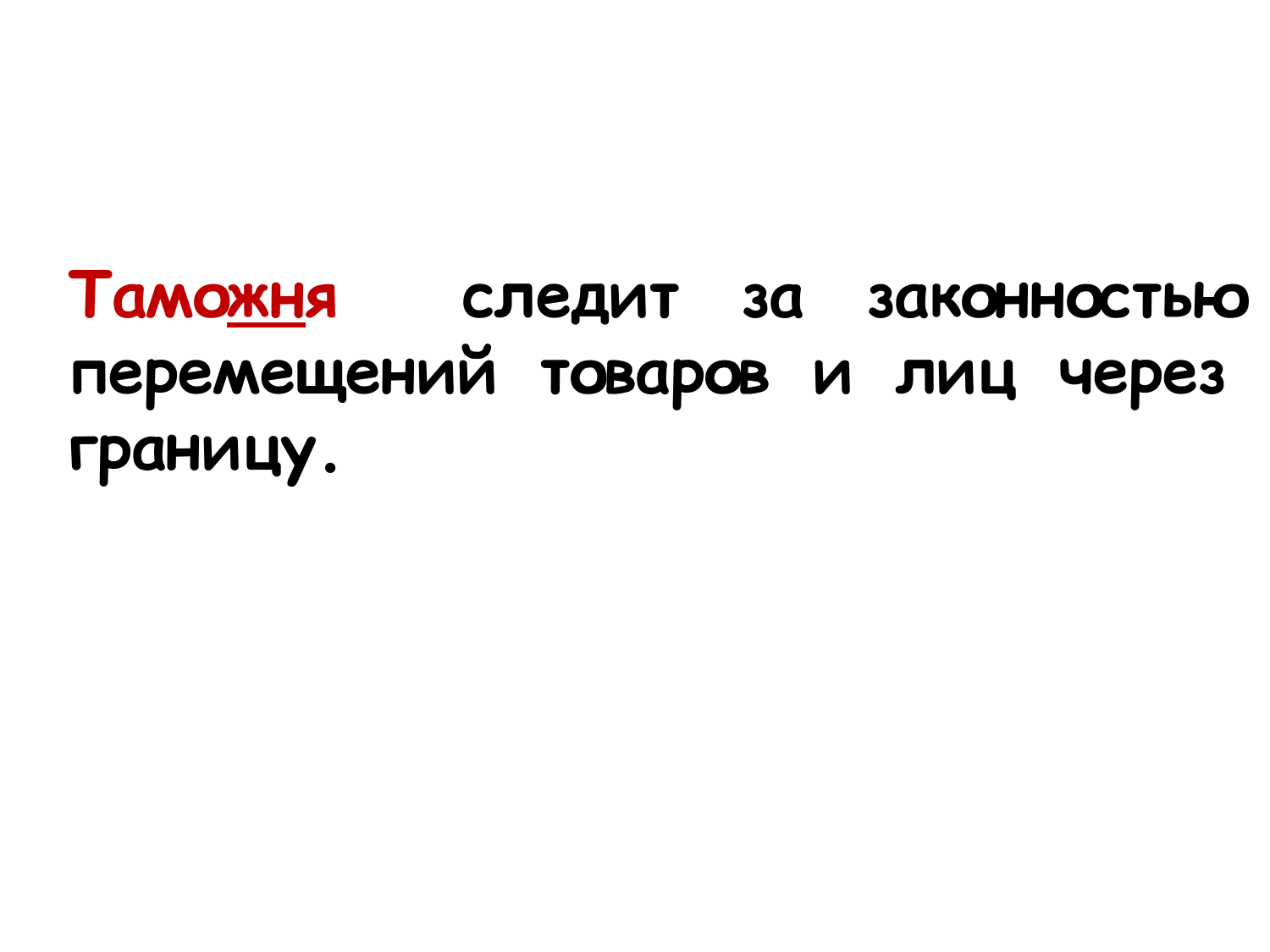

Таможня  следит за законностью перемещений товаров и лиц через границу.